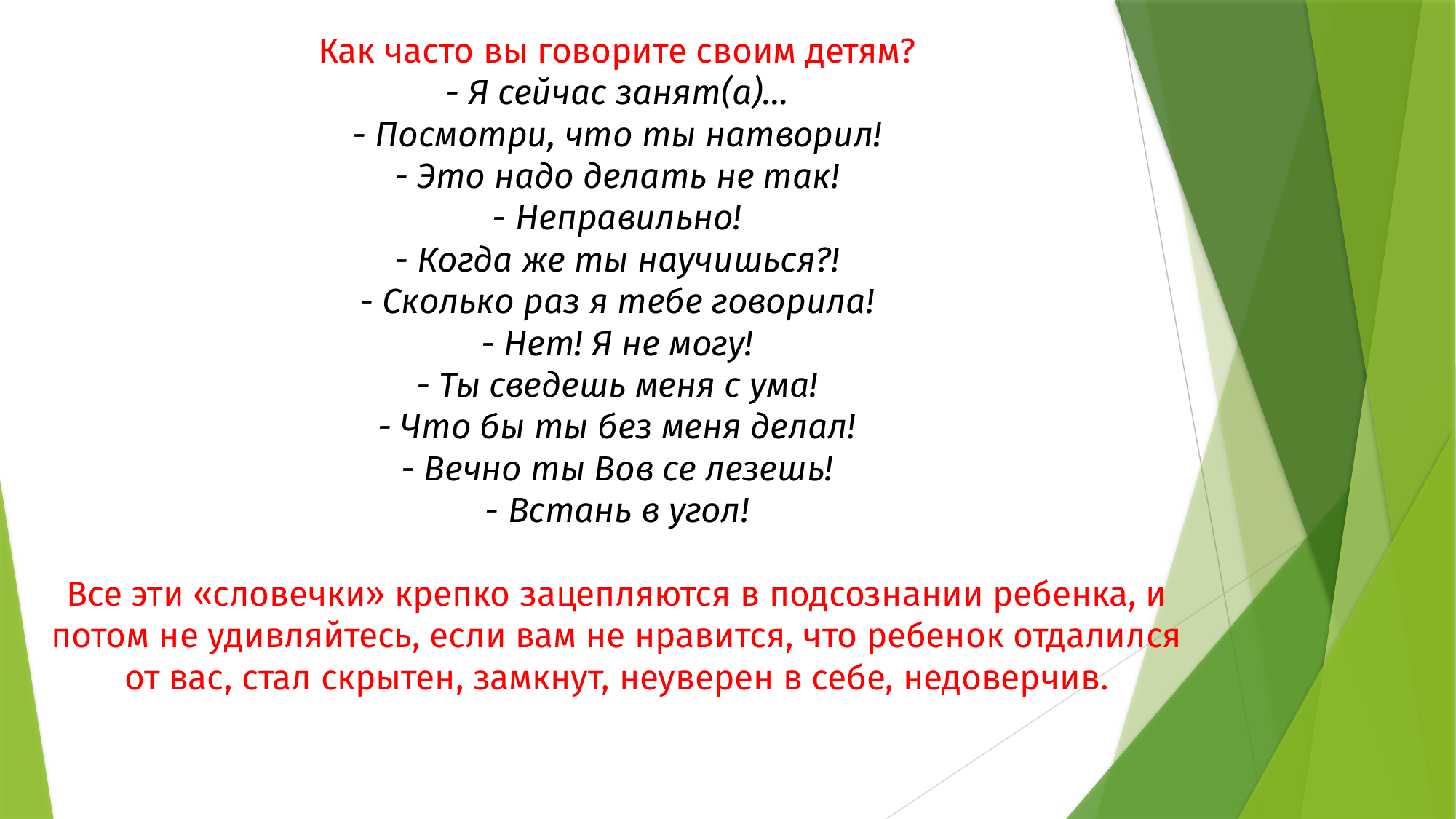

# Как часто вы говорите своим детям? - Я сейчас занят(а)… - Посмотри, что ты натворил! - Это надо делать не так! - Неправильно! - Когда же ты научишься?! - Сколько раз я тебе говорила! - Нет! Я не могу! - Ты сведешь меня с ума! - Что бы ты без меня делал! - Вечно ты Вов се лезешь! - Встань в угол! Все эти «словечки» крепко зацепляются в подсознании ребенка, и потом не удивляйтесь, если вам не нравится, что ребенок отдалился от вас, стал скрытен, замкнут, неуверен в себе, недоверчив.